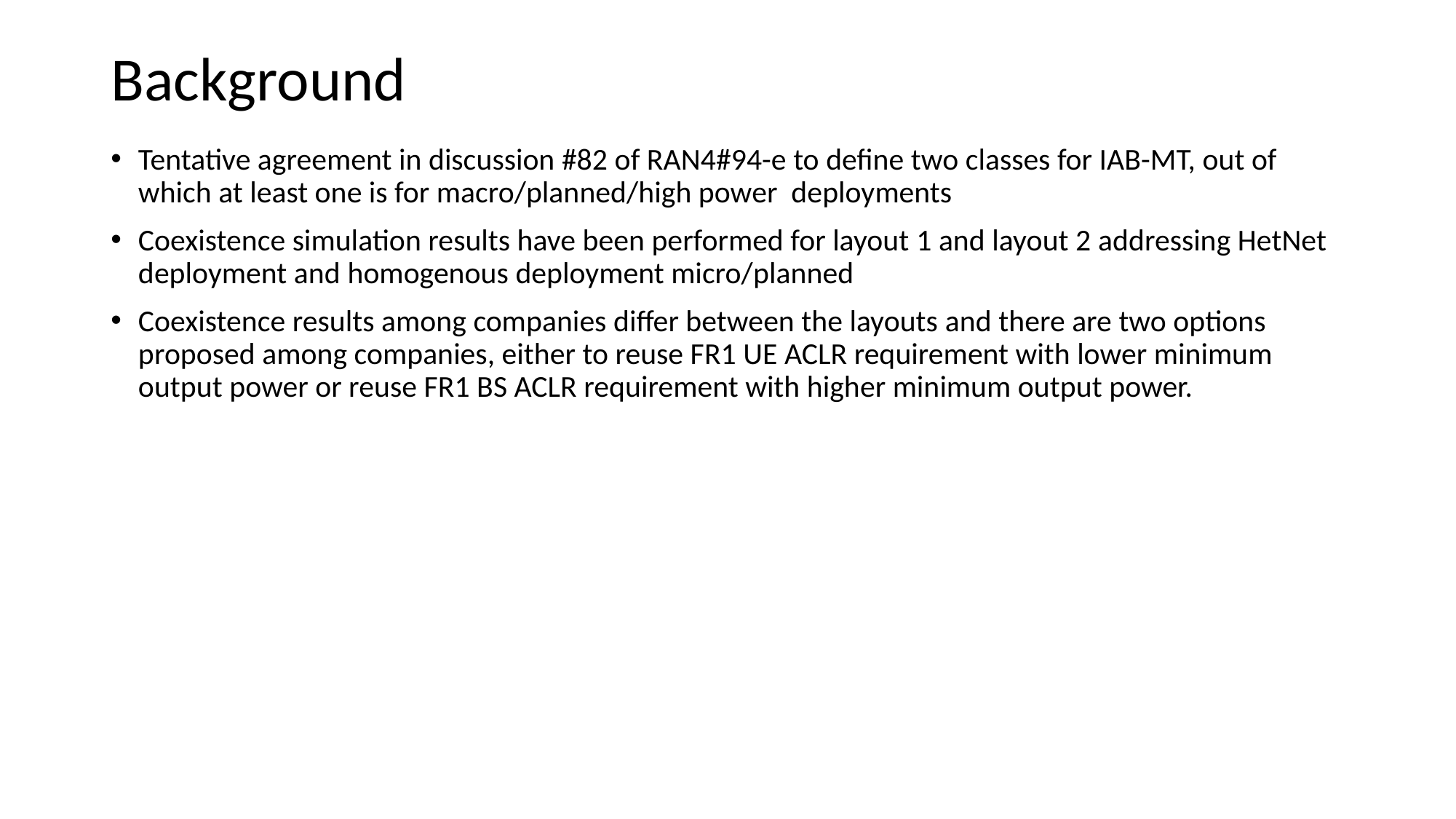

# Background

Tentative agreement in discussion #82 of RAN4#94-e to define two classes for IAB-MT, out of which at least one is for macro/planned/high power  deployments
Coexistence simulation results have been performed for layout 1 and layout 2 addressing HetNet deployment and homogenous deployment micro/planned
Coexistence results among companies differ between the layouts and there are two options proposed among companies, either to reuse FR1 UE ACLR requirement with lower minimum output power or reuse FR1 BS ACLR requirement with higher minimum output power.

2